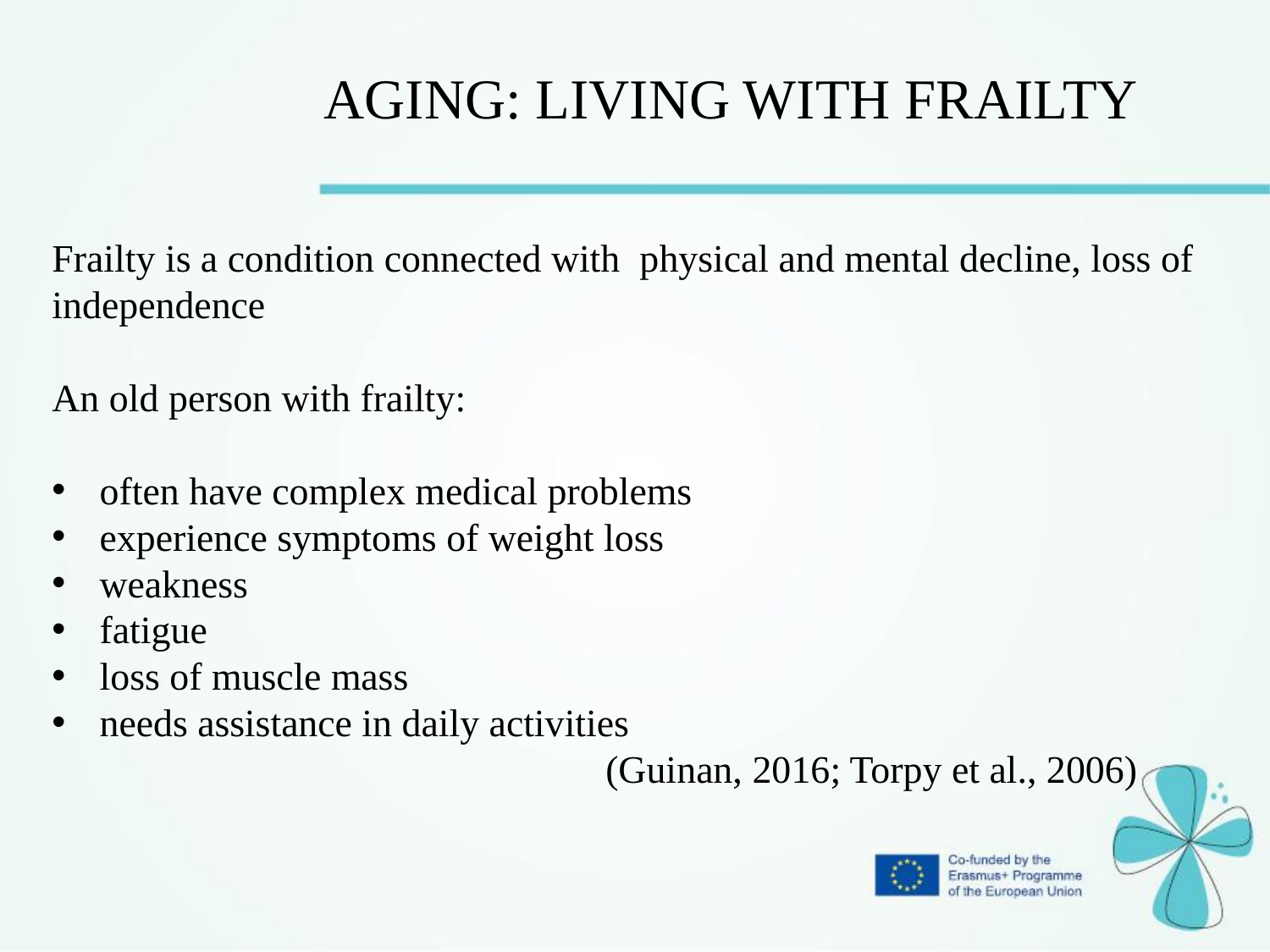

AGING: LIVING WITH FRAILTY
Frailty is a condition connected with  physical and mental decline, loss of independence

An old person with frailty:

often have complex medical problems
experience symptoms of weight loss
weakness
fatigue
loss of muscle mass
needs assistance in daily activities
                                                    (Guinan, 2016; Torpy et al., 2006)